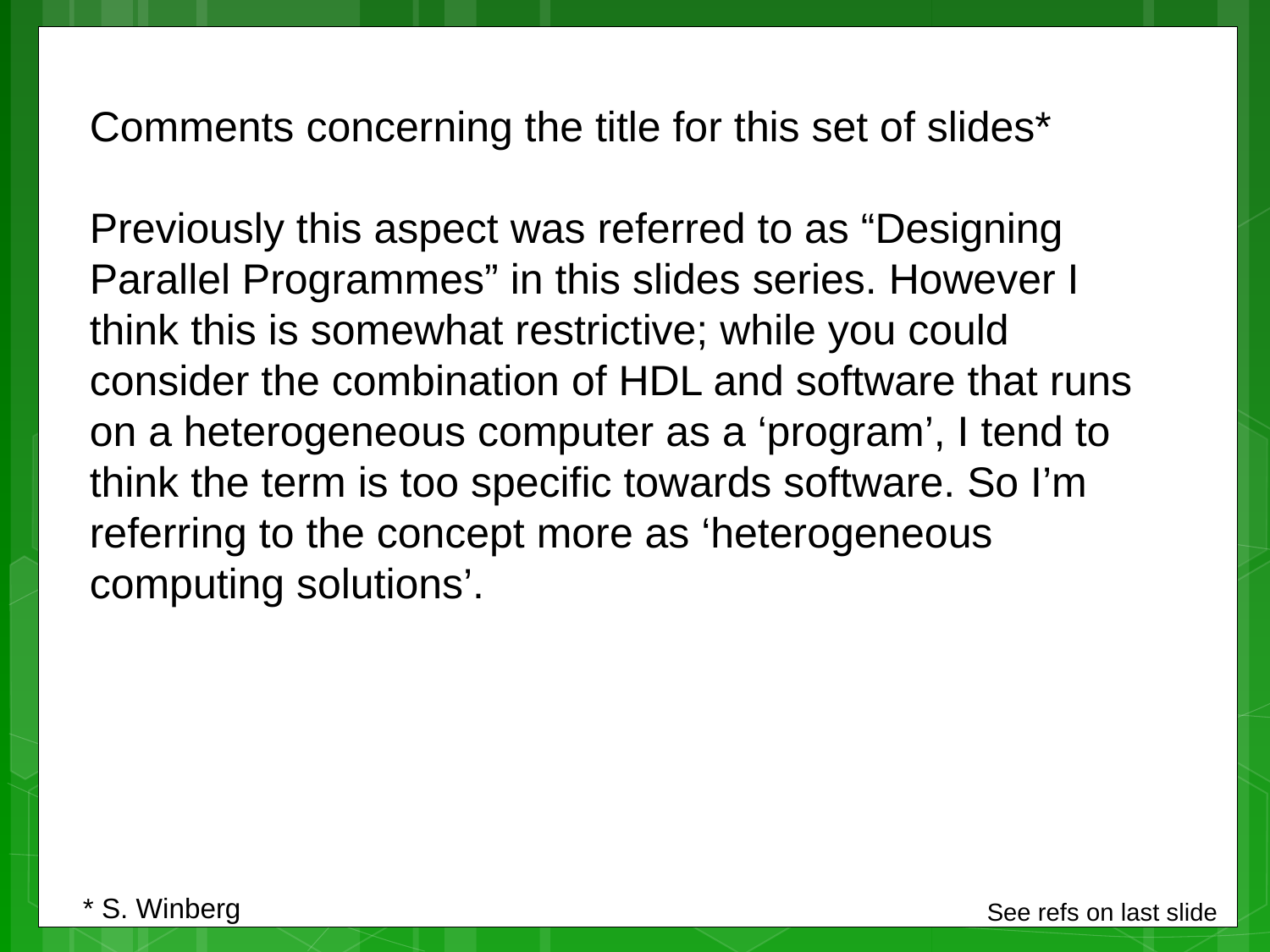

Comments concerning the title for this set of slides*

Previously this aspect was referred to as “Designing Parallel Programmes” in this slides series. However I think this is somewhat restrictive; while you could consider the combination of HDL and software that runs on a heterogeneous computer as a ‘program’, I tend to think the term is too specific towards software. So I’m referring to the concept more as ‘heterogeneous computing solutions’.
* S. Winberg
See refs on last slide